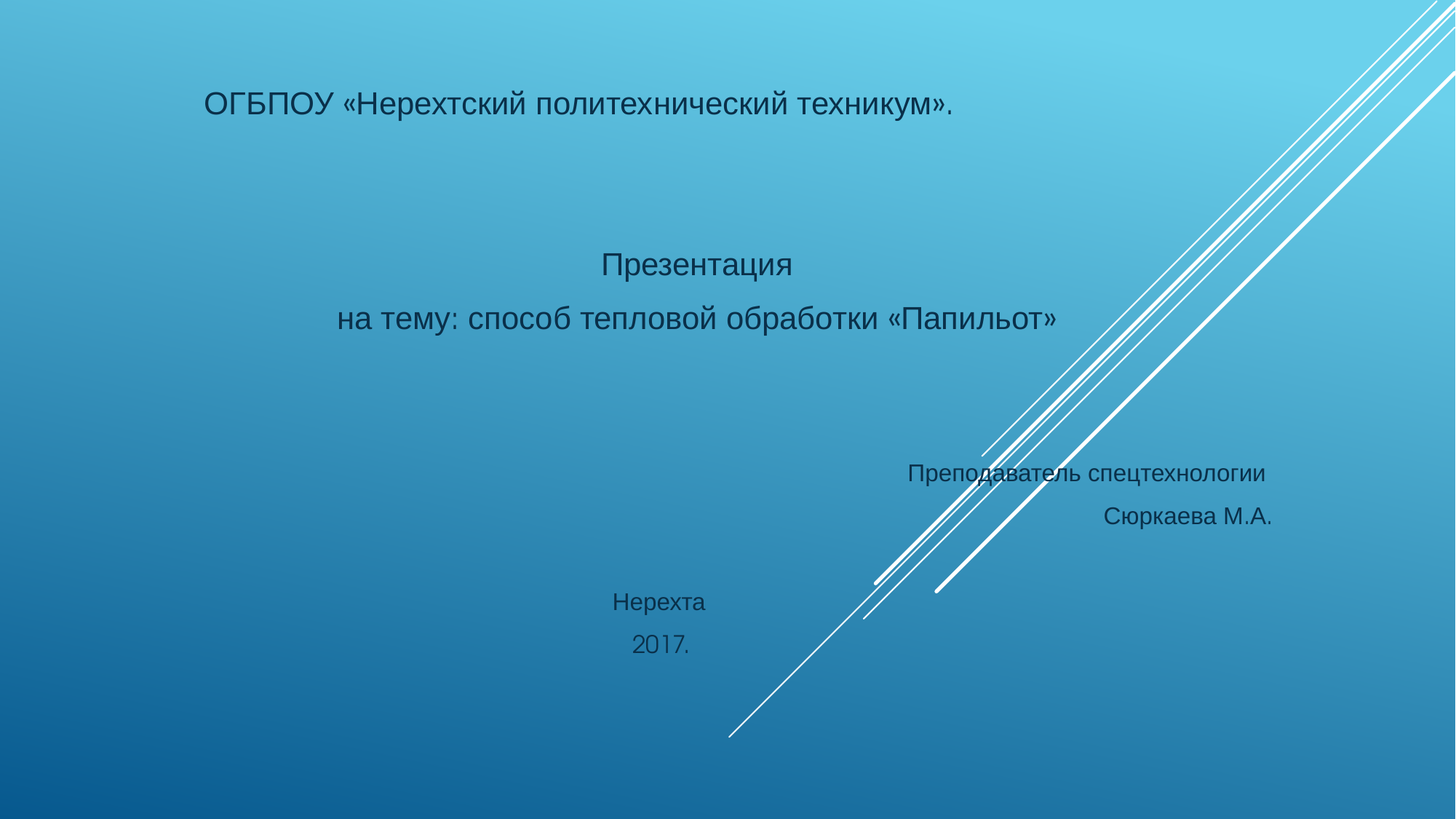

ОГБПОУ «Нерехтский политехнический техникум».

Презентация
на тему: способ тепловой обработки «Папильот»

Преподаватель спецтехнологии
Сюркаева М.А.

                                                                         Нерехта
                                                                            2017.